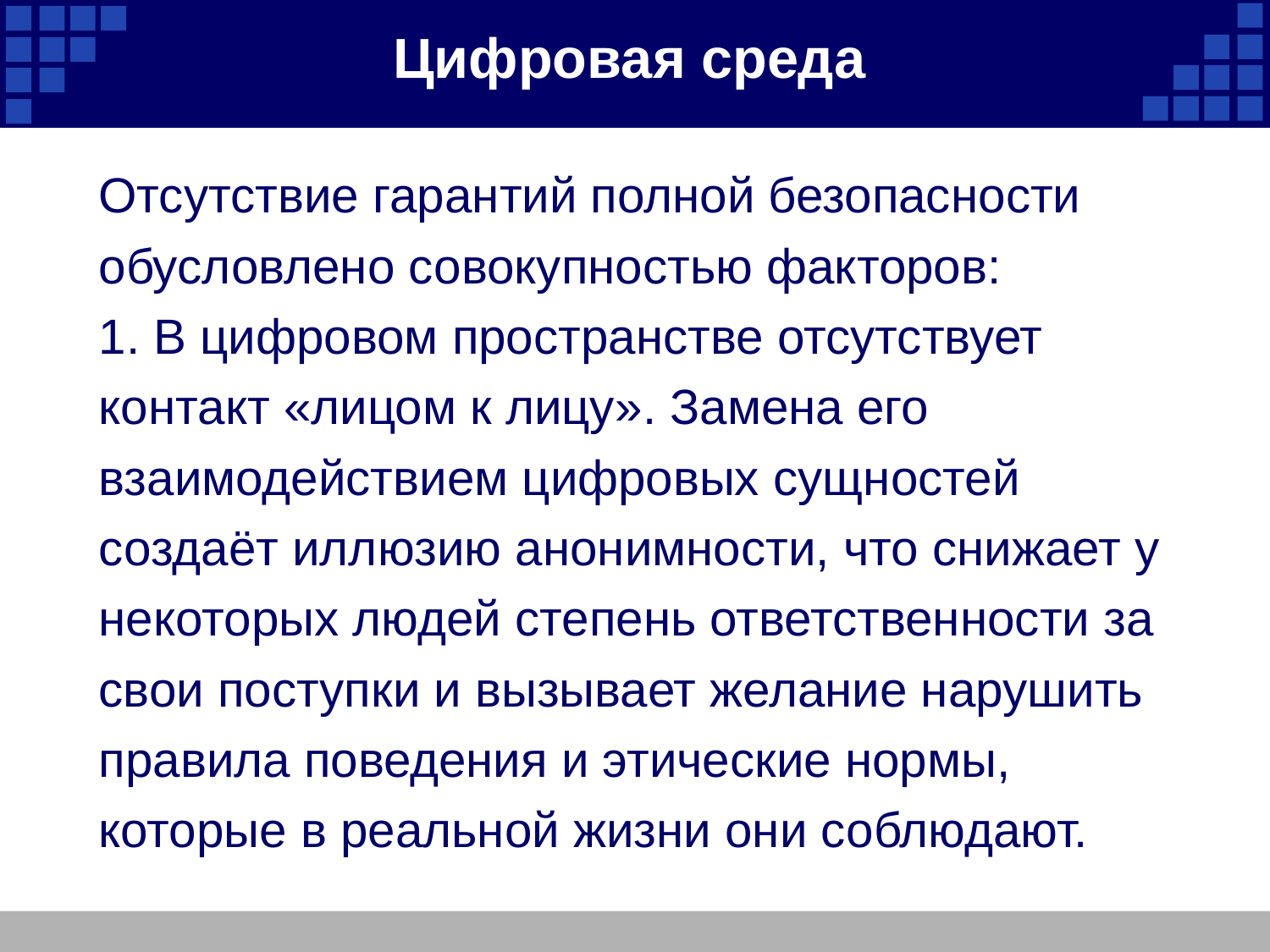

# Цифровая среда
Отсутствие гарантий полной безопасности обусловлено совокупностью факторов:
1. В цифровом пространстве отсутствует контакт «лицом к лицу». Замена его взаимодействием цифровых сущностей создаёт иллюзию анонимности, что снижает у некоторых людей степень ответственности за свои поступки и вызывает желание нарушить правила поведения и этические нормы, которые в реальной жизни они соблюдают.